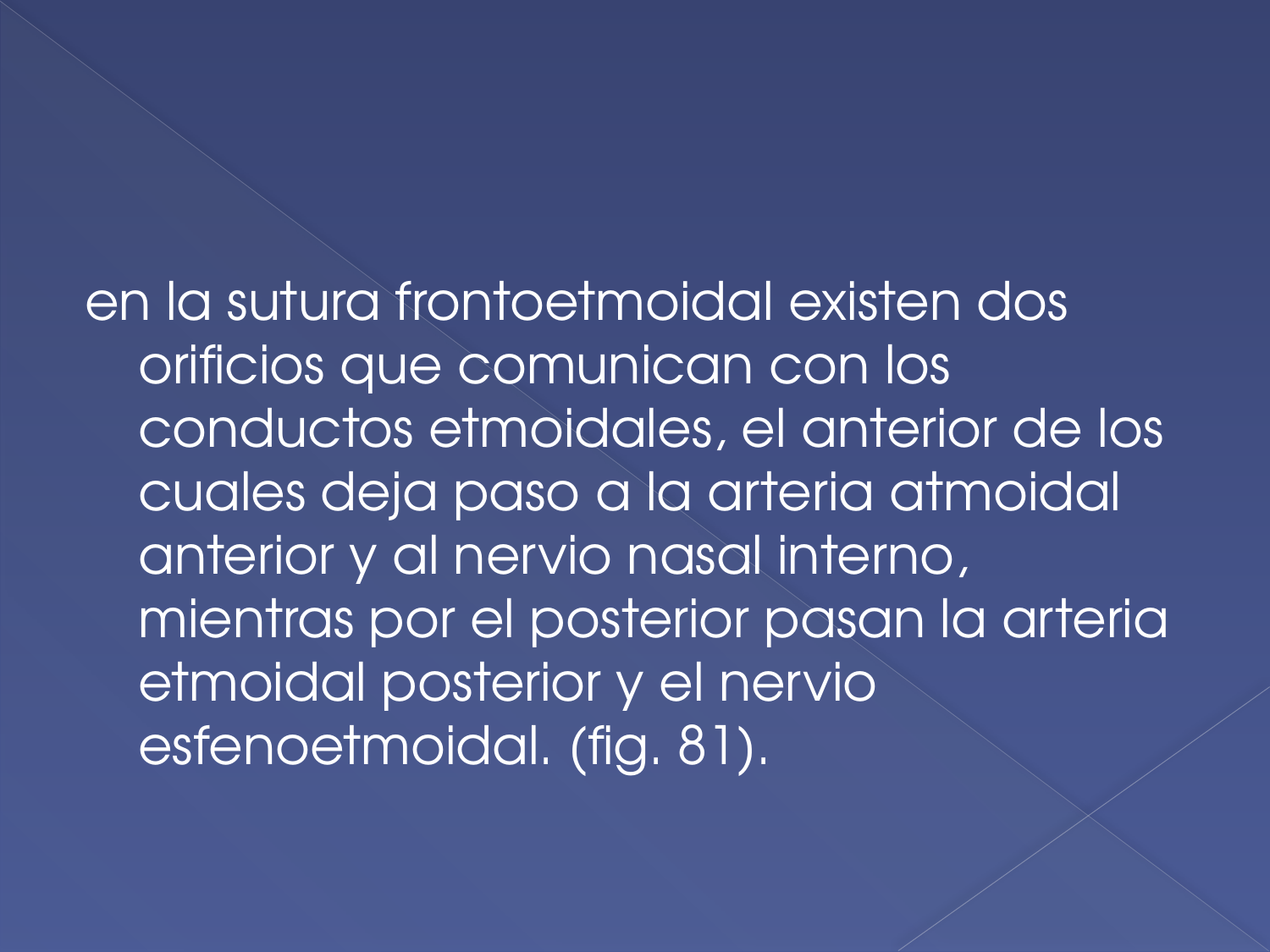

#
en la sutura frontoetmoidal existen dos orificios que comunican con los conductos etmoidales, el anterior de los cuales deja paso a la arteria atmoidal anterior y al nervio nasal interno, mientras por el posterior pasan la arteria etmoidal posterior y el nervio esfenoetmoidal. (fig. 81).